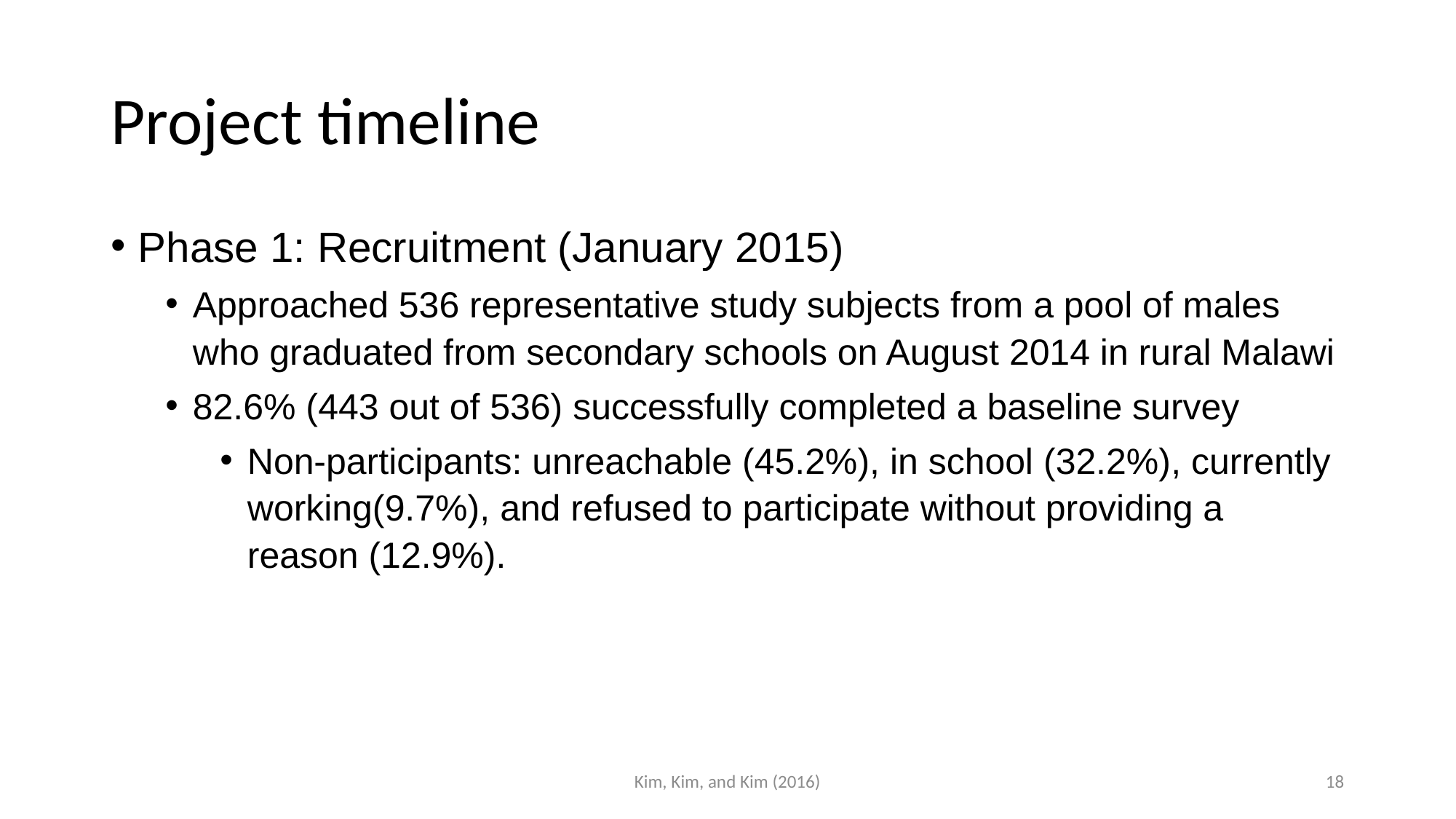

# Project timeline
Phase 1: Recruitment (January 2015)
Approached 536 representative study subjects from a pool of males who graduated from secondary schools on August 2014 in rural Malawi
82.6% (443 out of 536) successfully completed a baseline survey
Non-participants: unreachable (45.2%), in school (32.2%), currently working(9.7%), and refused to participate without providing a reason (12.9%).

Kim, Kim, and Kim (2016)
18